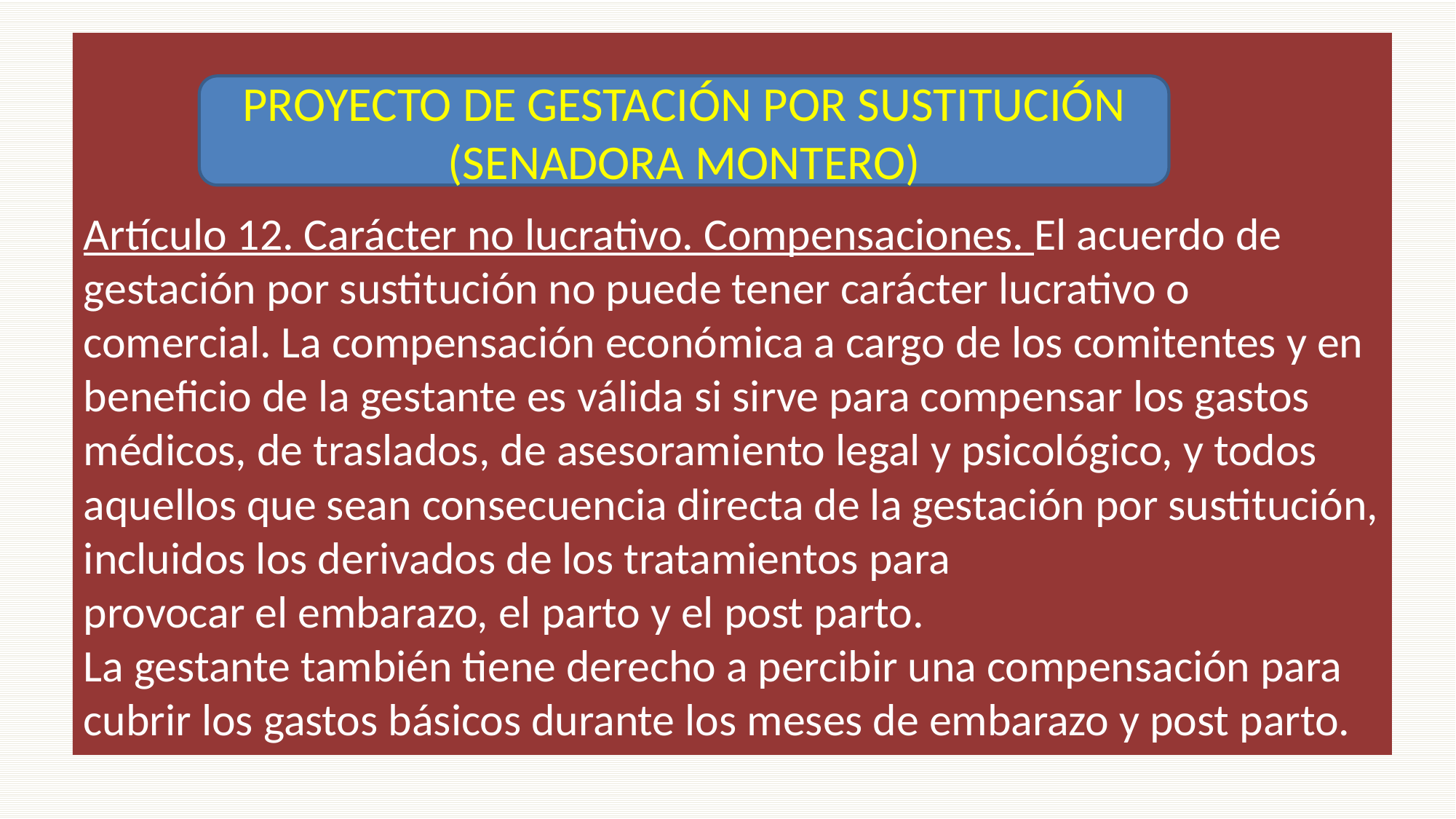

# Artículo 12. Carácter no lucrativo. Compensaciones. El acuerdo de gestación por sustitución no puede tener carácter lucrativo o  comercial. La compensación económica a cargo de los comitentes y en beneficio de la gestante es válida si sirve para compensar los gastos médicos, de traslados, de asesoramiento legal y psicológico, y todos aquellos que sean consecuencia directa de la gestación por sustitución, incluidos los derivados de los tratamientos para provocar el embarazo, el parto y el post parto. La gestante también tiene derecho a percibir una compensación para cubrir los gastos básicos durante los meses de embarazo y post parto.
PROYECTO DE GESTACIÓN POR SUSTITUCIÓN (SENADORA MONTERO)